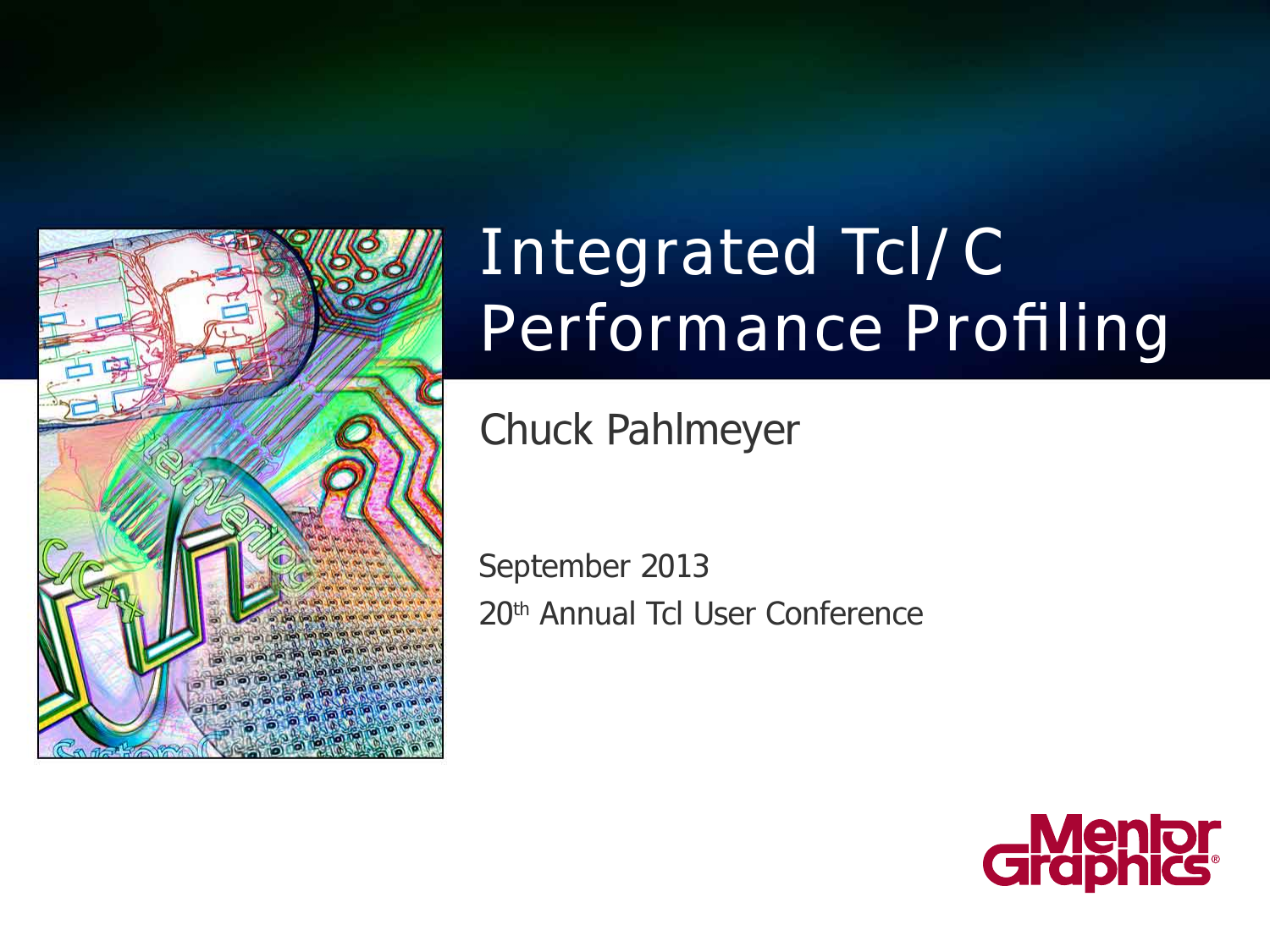

# Integrated Tcl/C Performance Profiling
Chuck Pahlmeyer

September 2013
20th Annual Tcl User Conference